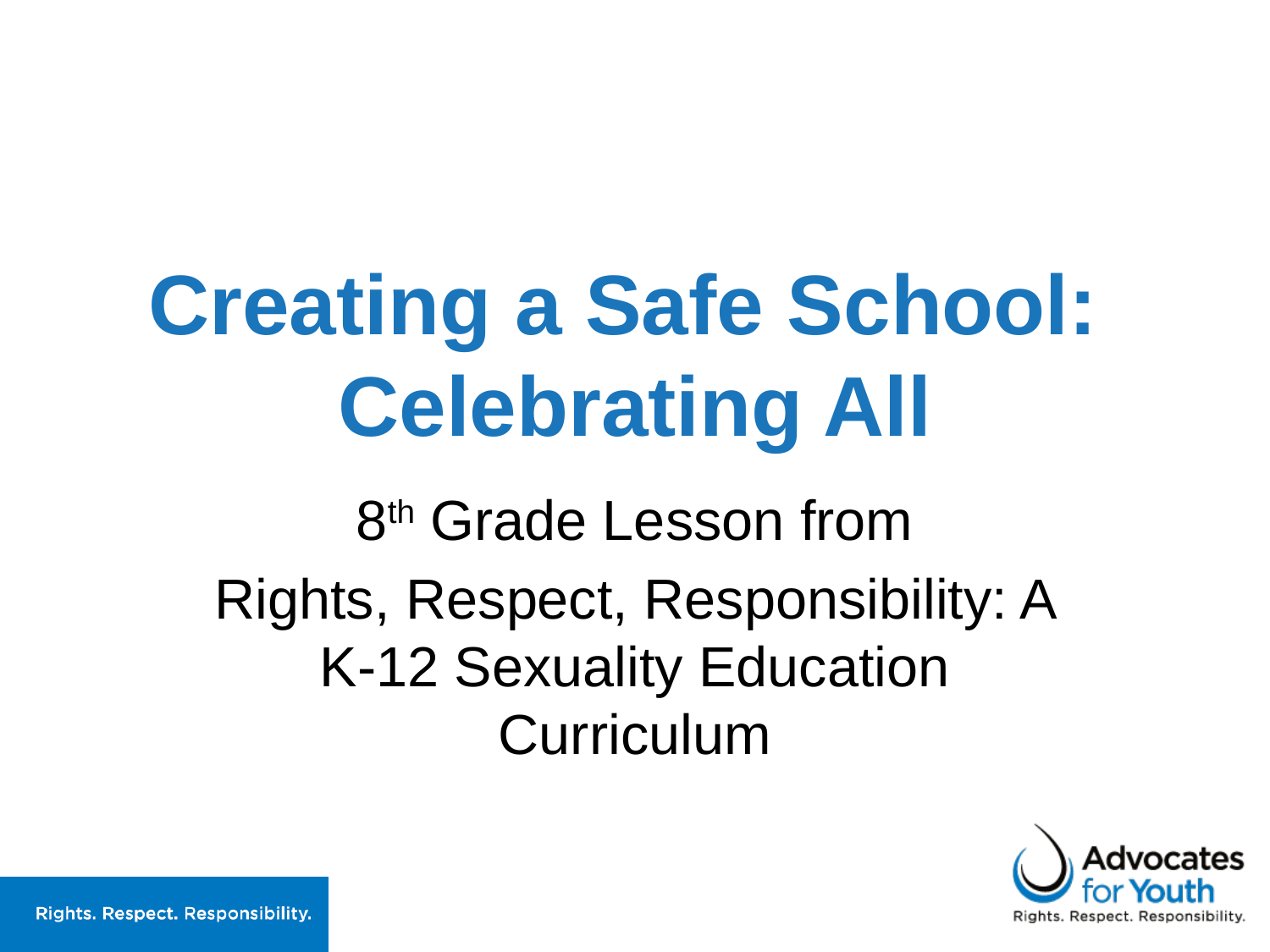

# Creating a Safe School: Celebrating All
8th Grade Lesson from
Rights, Respect, Responsibility: A K-12 Sexuality Education Curriculum